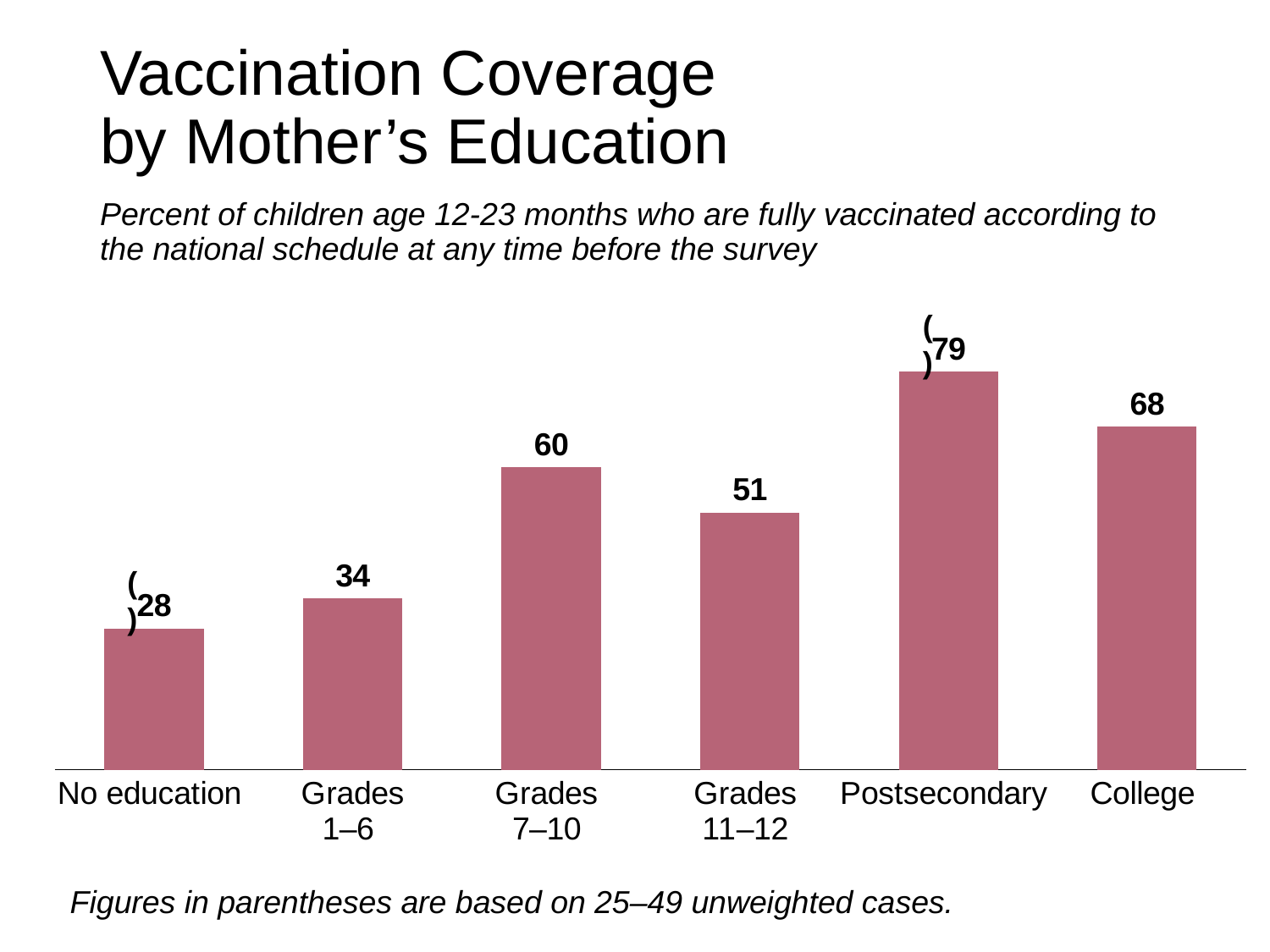

# Vaccination Coverage by Mother’s Education
Percent of children age 12-23 months who are fully vaccinated according to the national schedule at any time before the survey

### Chart

| Category | Column1 |
|---|---|
| No education  | 28.0 |
| Grades
1–6  | 34.0 |
| Grades
7–10  | 60.0 |
| Grades
11–12  | 51.0 |
| Postsecondary  | 79.0 |
| College  | 68.0 |
(     )
(     )
Figures in parentheses are based on 25–49 unweighted cases.